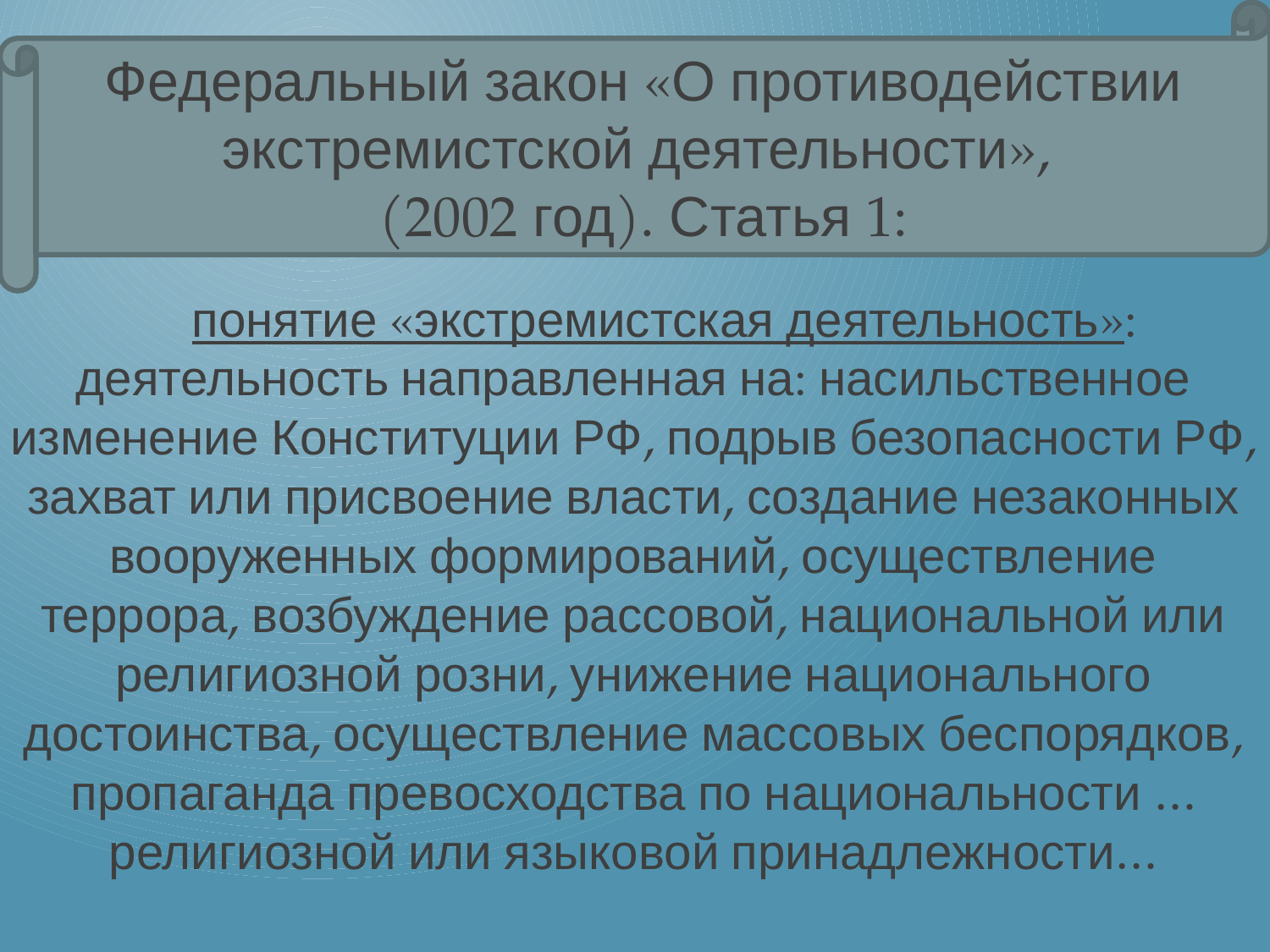

Федеральный закон «О противодействии экстремистской деятельности»,
(2002 год). Статья 1:
     понятие «экстремистская деятельность»: деятельность направленная на: насильственное изменение Конституции РФ, подрыв безопасности РФ, захват или присвоение власти, создание незаконных вооруженных формирований, осуществление террора, возбуждение рассовой, национальной или религиозной розни, унижение национального достоинства, осуществление массовых беспорядков, пропаганда превосходства по национальности … религиозной или языковой принадлежности…